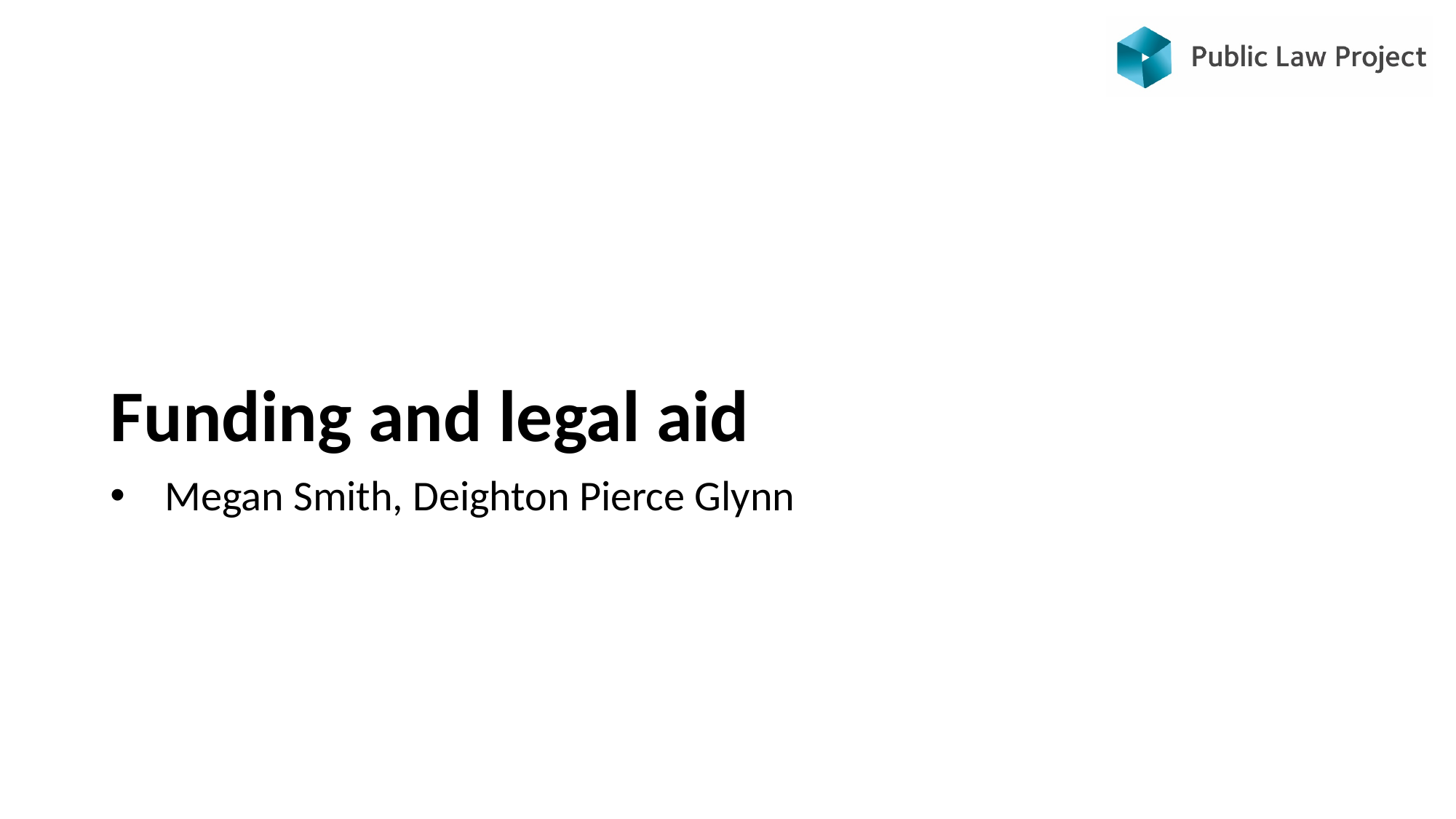

# Funding and legal aid
Megan Smith, Deighton Pierce Glynn